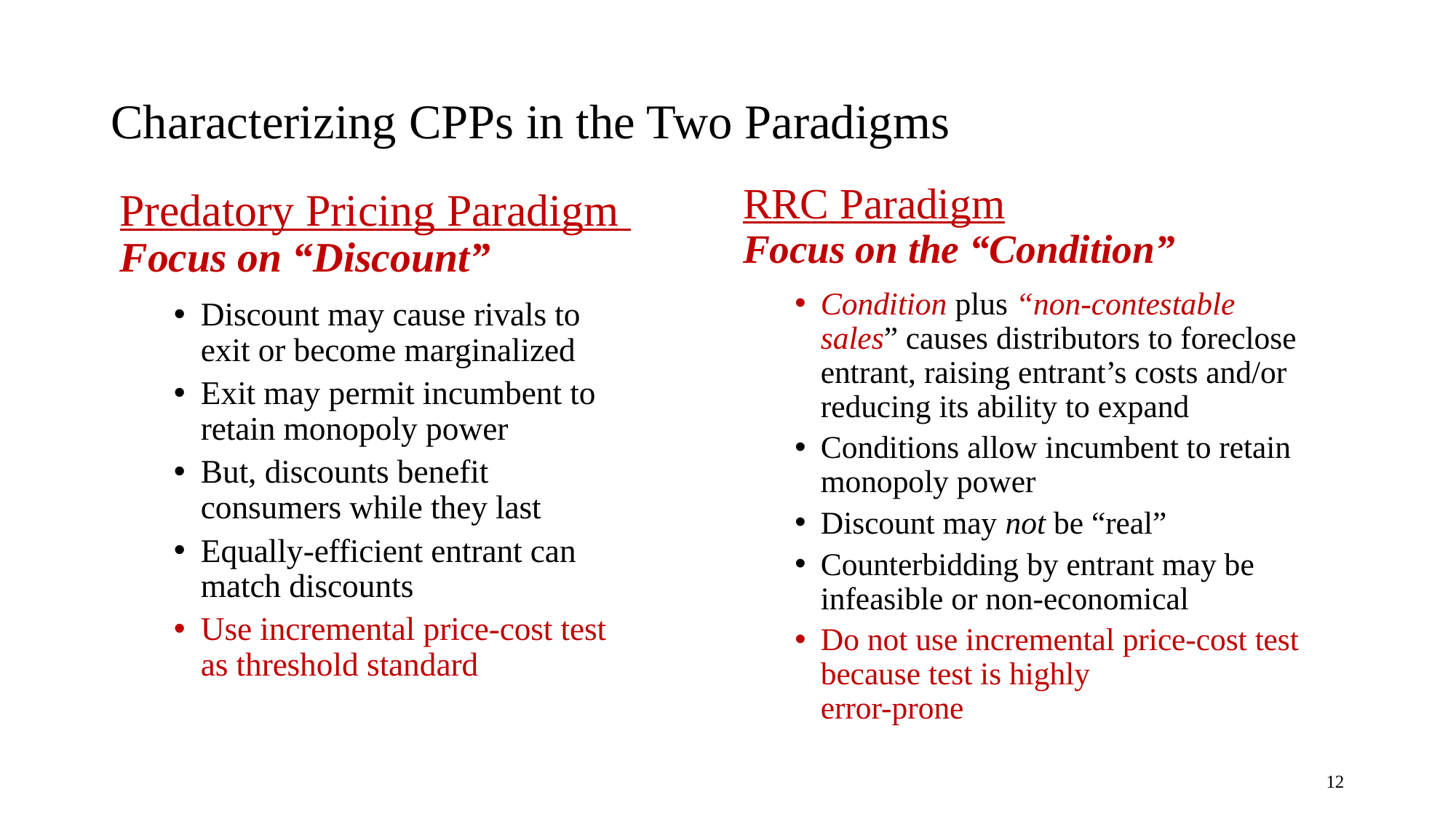

# Characterizing CPPs in the Two Paradigms
RRC Paradigm
Focus on the “Condition”
Condition plus “non-contestable sales” causes distributors to foreclose entrant, raising entrant’s costs and/or reducing its ability to expand
Conditions allow incumbent to retain monopoly power
Discount may not be “real”
Counterbidding by entrant may be infeasible or non-economical
Do not use incremental price-cost test because test is highly
error-prone

Predatory Pricing Paradigm
Focus on “Discount”
Discount may cause rivals to exit or become marginalized
Exit may permit incumbent to retain monopoly power
But, discounts benefit consumers while they last
Equally-efficient entrant can match discounts
Use incremental price-cost test as threshold standard

12